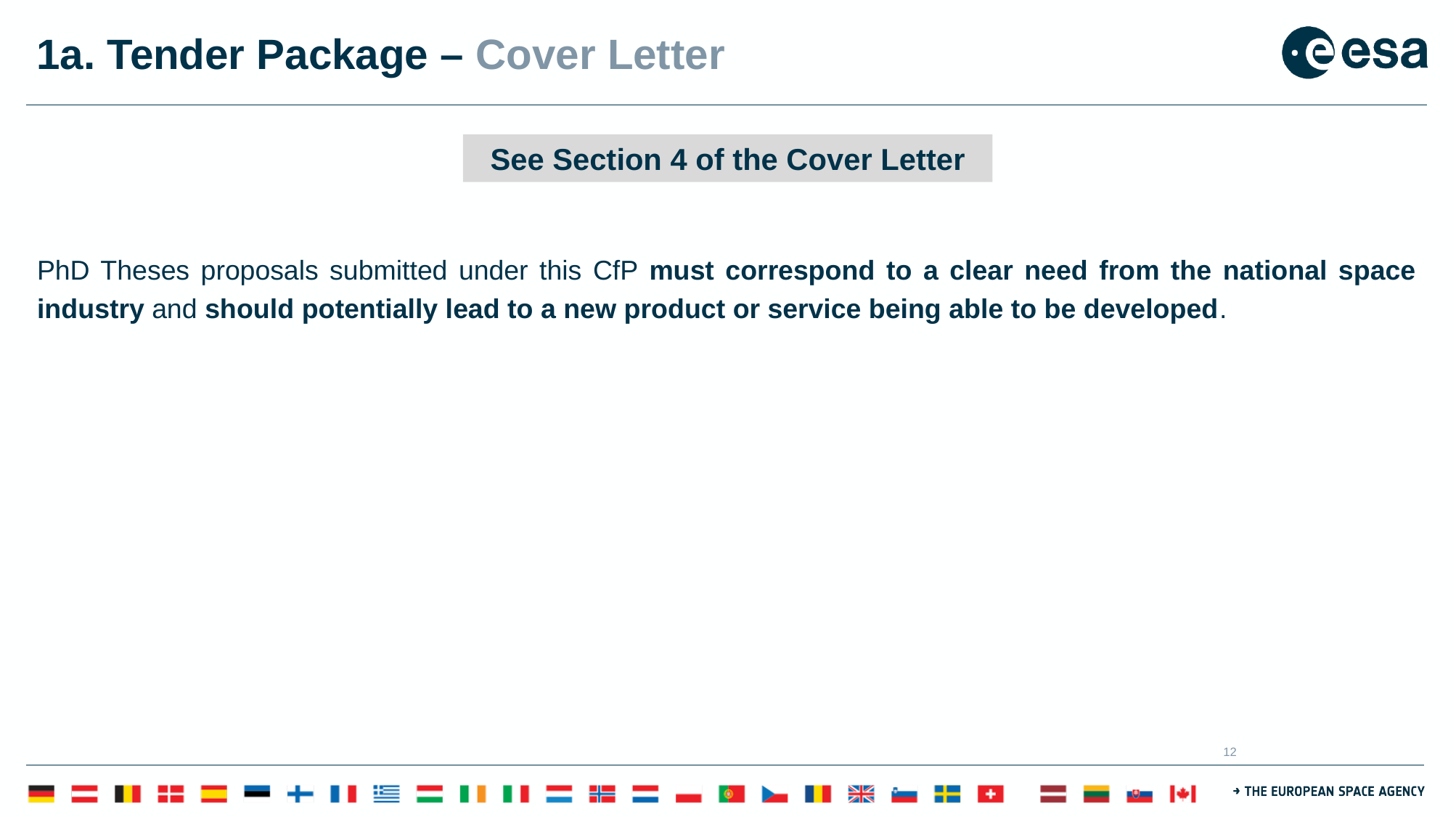

# 1a. Tender Package – Cover Letter

PhD Theses proposals submitted under this CfP must correspond to a clear need from the national space industry and should potentially lead to a new product or service being able to be developed.

See Section 4 of the Cover Letter